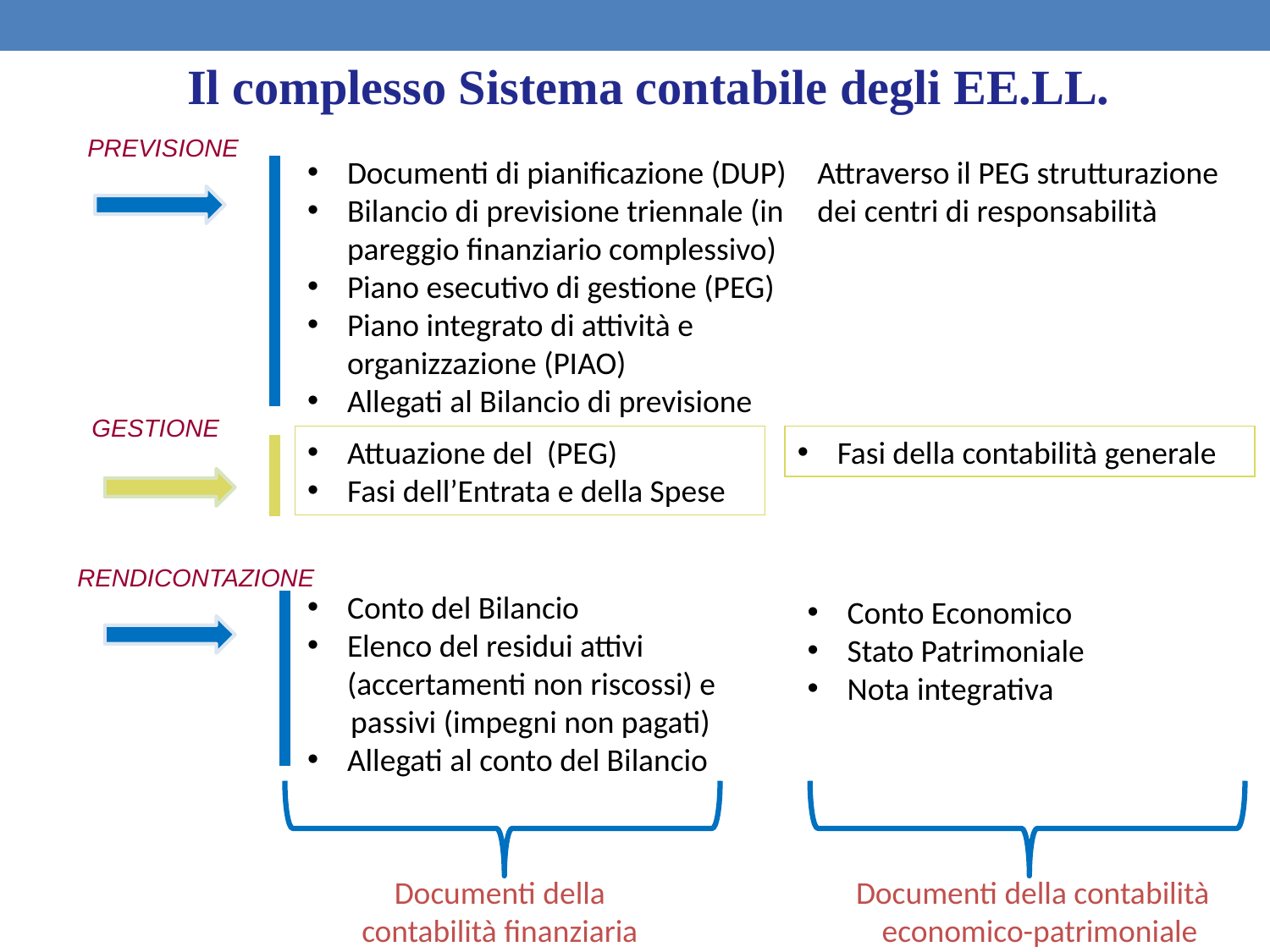

Il complesso Sistema contabile degli EE.LL.
PREVISIONE
Documenti di pianificazione (DUP)
Bilancio di previsione triennale (in pareggio finanziario complessivo)
Piano esecutivo di gestione (PEG)
Piano integrato di attività e organizzazione (PIAO)
Allegati al Bilancio di previsione
Attraverso il PEG strutturazione dei centri di responsabilità

GESTIONE
Fasi della contabilità generale
Attuazione del  (PEG)
Fasi dell’Entrata e della Spese

RENDICONTAZIONE
Conto del Bilancio
Elenco del residui attivi (accertamenti non riscossi) e
      passivi (impegni non pagati)
Allegati al conto del Bilancio
Conto Economico
Stato Patrimoniale
Nota integrativa

Documenti della
contabilità finanziaria
Documenti della contabilità
economico-patrimoniale